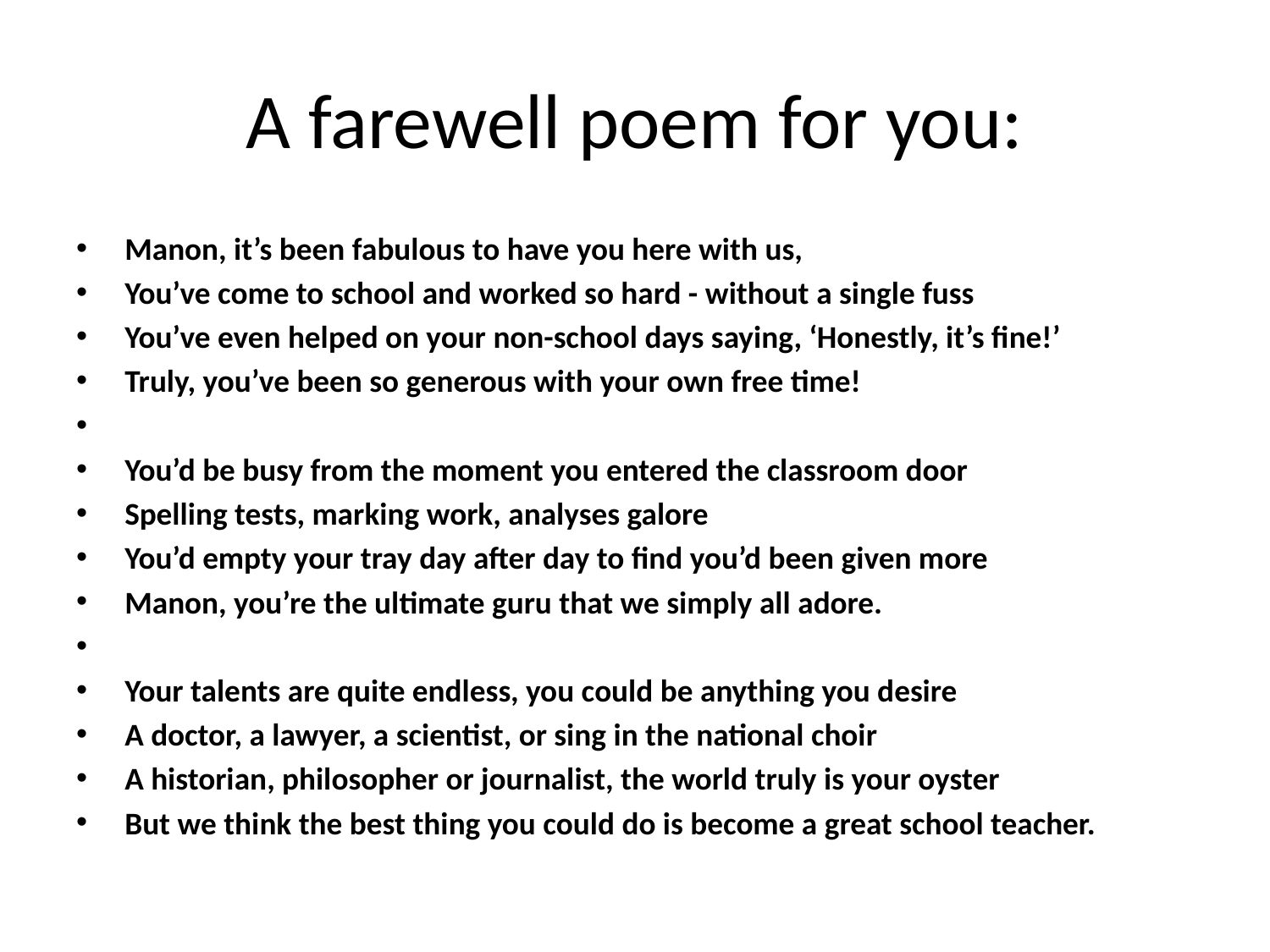

# A farewell poem for you:
Manon, it’s been fabulous to have you here with us,
You’ve come to school and worked so hard - without a single fuss
You’ve even helped on your non-school days saying, ‘Honestly, it’s fine!’
Truly, you’ve been so generous with your own free time!

You’d be busy from the moment you entered the classroom door
Spelling tests, marking work, analyses galore
You’d empty your tray day after day to find you’d been given more
Manon, you’re the ultimate guru that we simply all adore.

Your talents are quite endless, you could be anything you desire
A doctor, a lawyer, a scientist, or sing in the national choir
A historian, philosopher or journalist, the world truly is your oyster
But we think the best thing you could do is become a great school teacher.